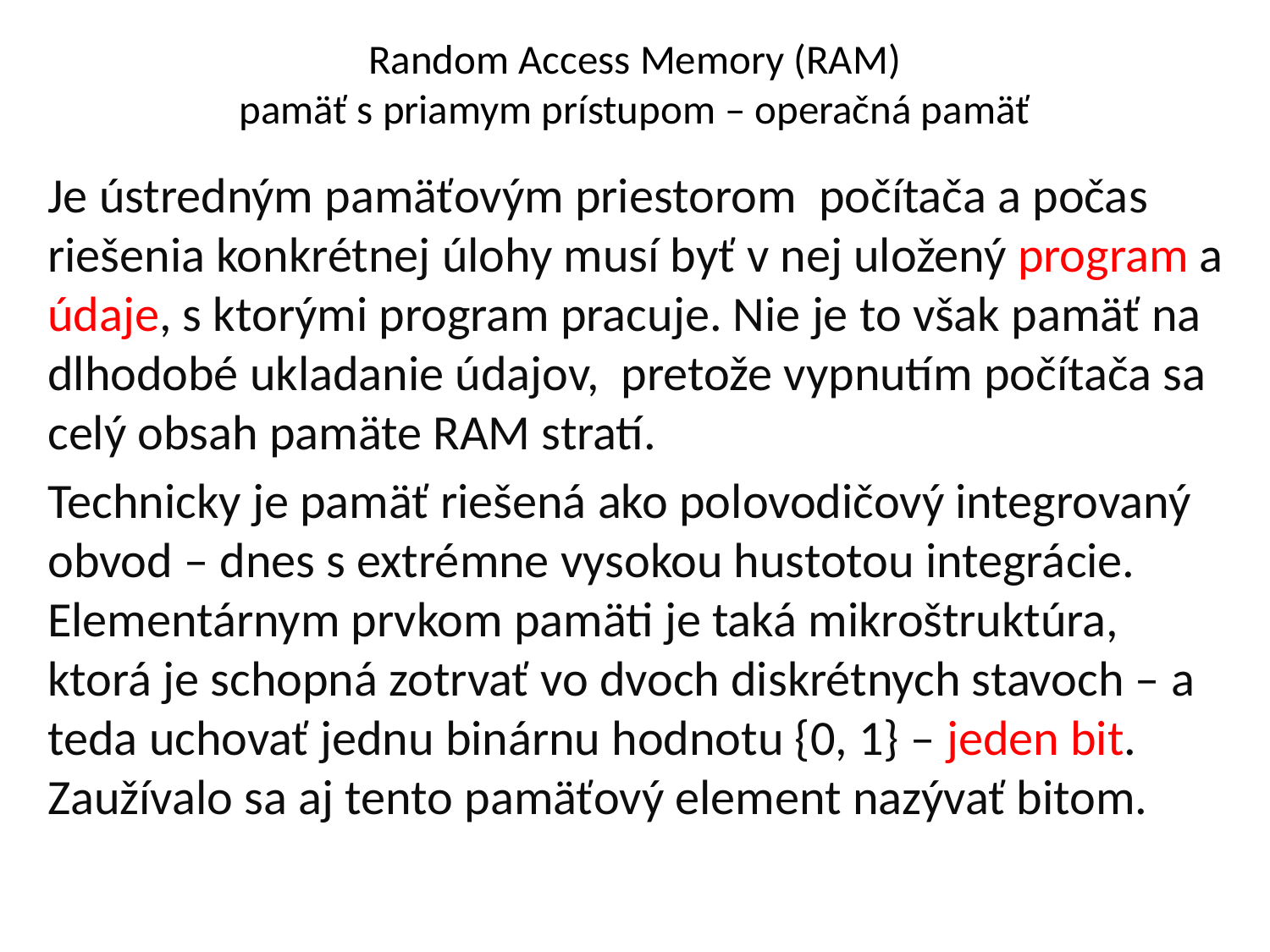

# Random Access Memory (RAM) pamäť s priamym prístupom – operačná pamäť
Je ústredným pamäťovým priestorom  počítača a počas riešenia konkrétnej úlohy musí byť v nej uložený program a údaje, s ktorými program pracuje. Nie je to však pamäť na dlhodobé ukladanie údajov,  pretože vypnutím počítača sa celý obsah pamäte RAM stratí.
Technicky je pamäť riešená ako polovodičový integrovaný obvod – dnes s extrémne vysokou hustotou integrácie. Elementárnym prvkom pamäti je taká mikroštruktúra, ktorá je schopná zotrvať vo dvoch diskrétnych stavoch – a teda uchovať jednu binárnu hodnotu {0, 1} – jeden bit. Zaužívalo sa aj tento pamäťový element nazývať bitom.